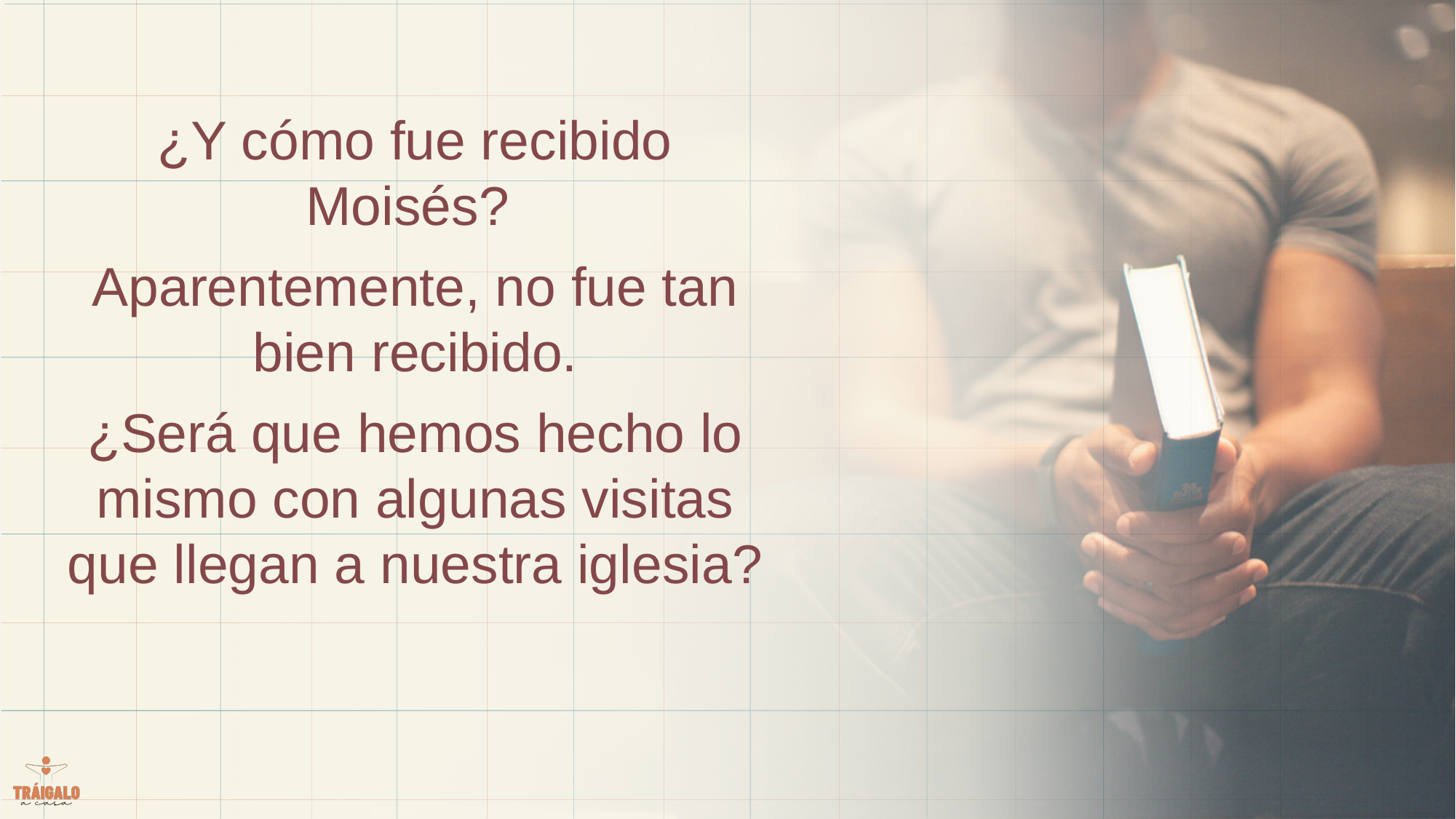

¿Y cómo fue recibido Moisés?
Aparentemente, no fue tan bien recibido.
¿Será que hemos hecho lo mismo con algunas visitas que llegan a nuestra iglesia?